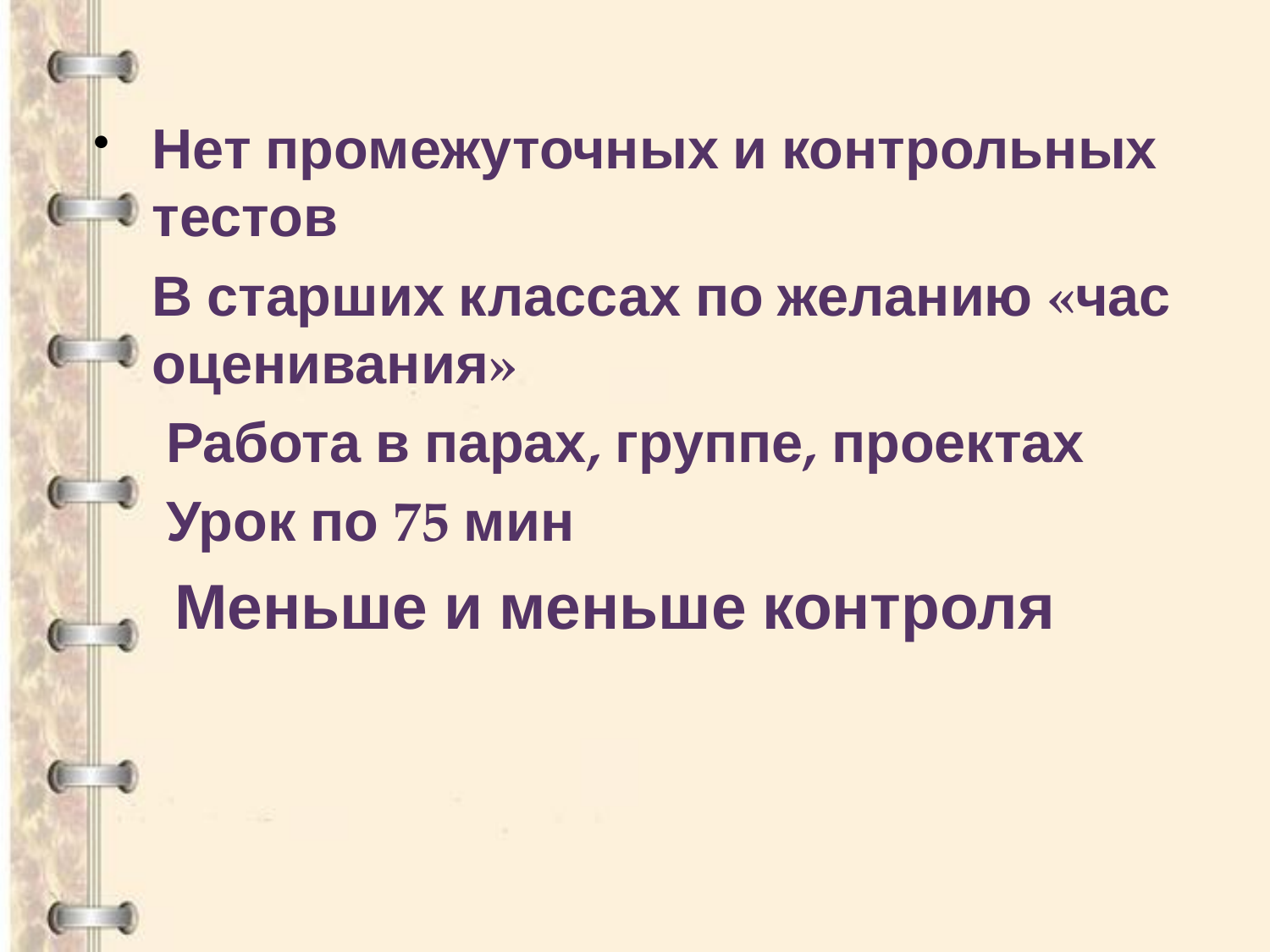

Нет промежуточных и контрольных тестов
    В старших классах по желанию «час оценивания»
     Работа в парах, группе, проектах
     Урок по 75 мин
     Меньше и меньше контроля